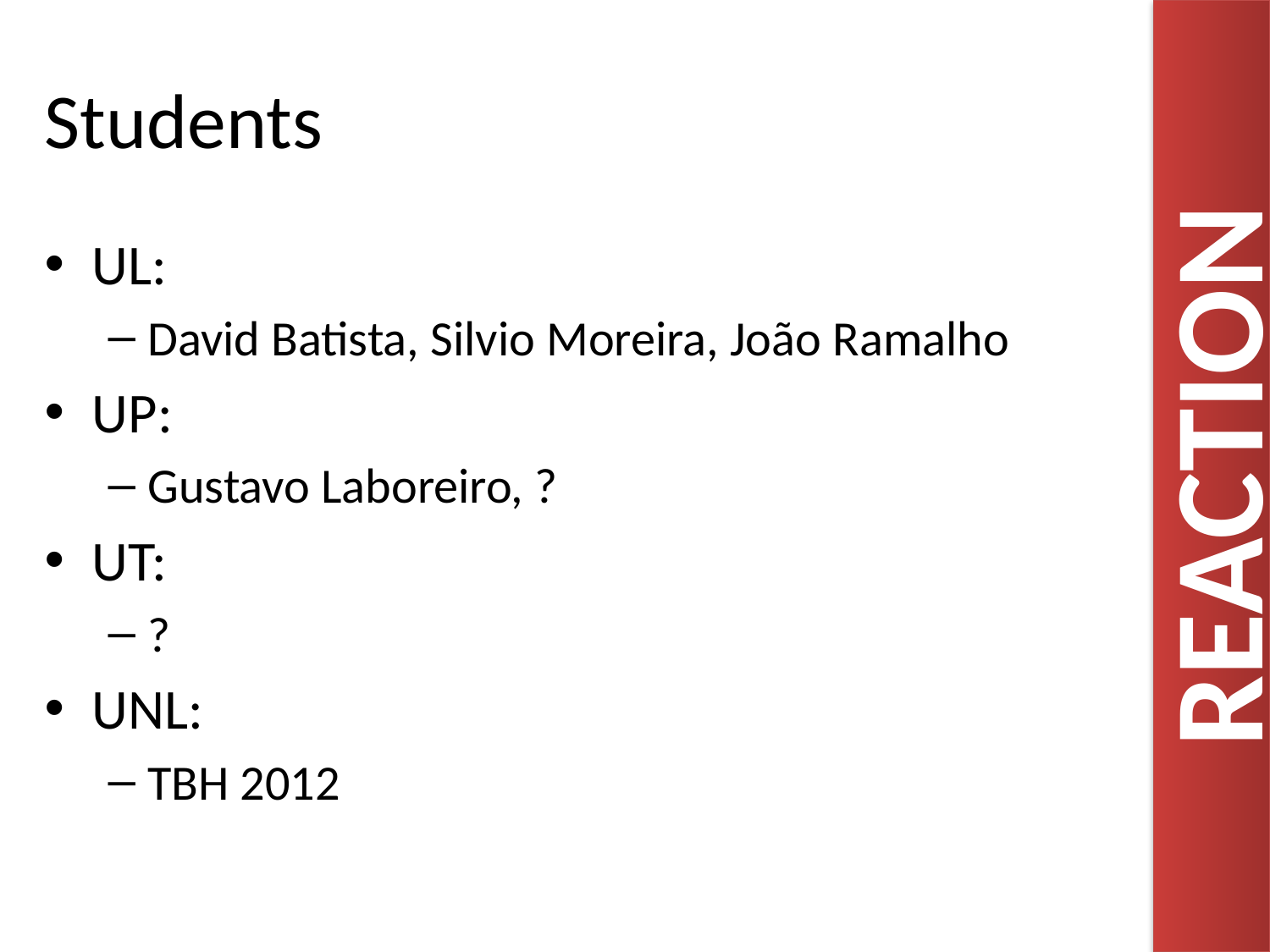

# Students
UL:
David Batista, Silvio Moreira, João Ramalho
UP:
Gustavo Laboreiro, ?
UT:
?
UNL:
TBH 2012